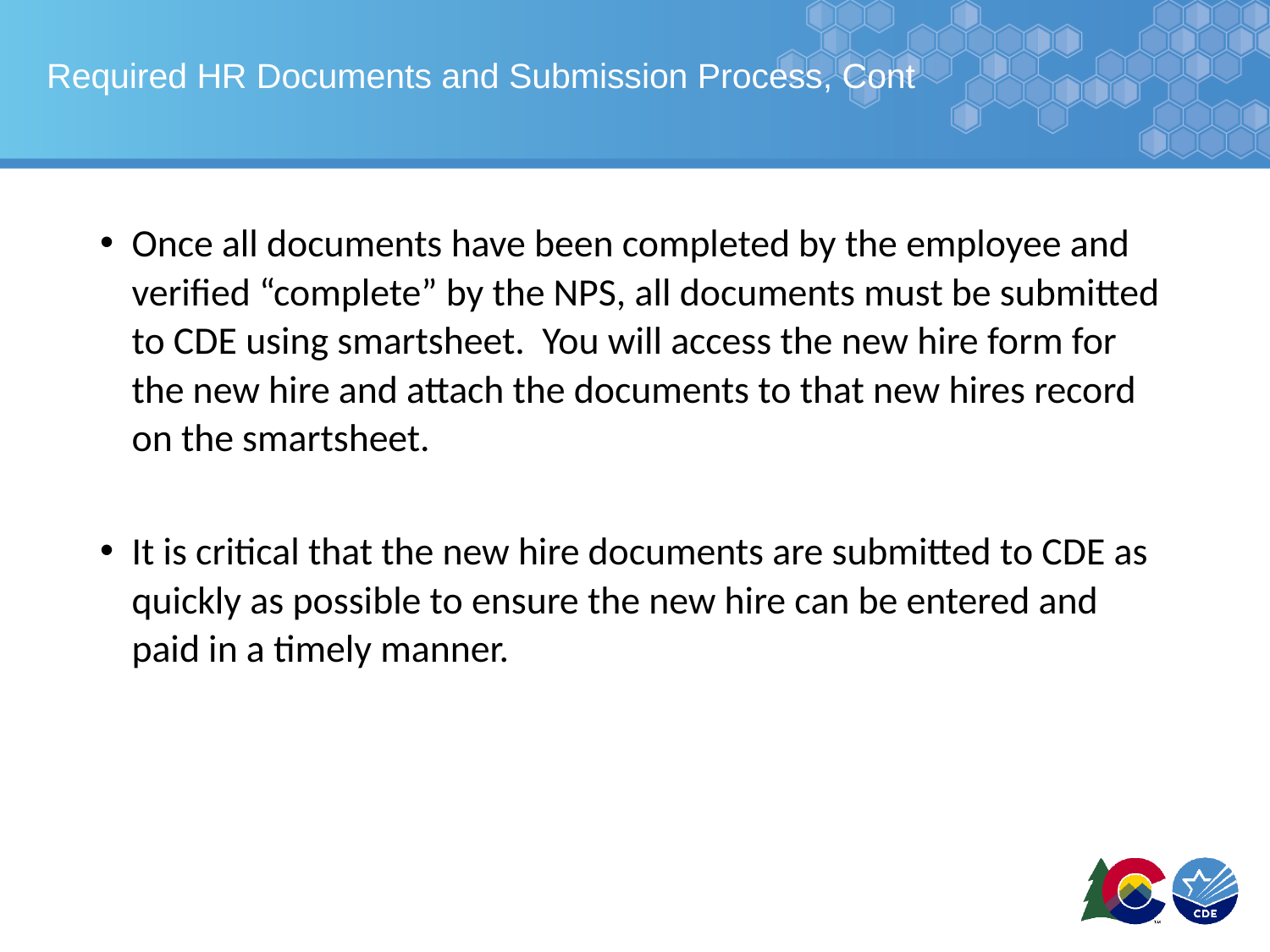

# Required HR Documents and Submission Process, Cont
Once all documents have been completed by the employee and verified “complete” by the NPS, all documents must be submitted to CDE using smartsheet.  You will access the new hire form for the new hire and attach the documents to that new hires record on the smartsheet.
It is critical that the new hire documents are submitted to CDE as quickly as possible to ensure the new hire can be entered and paid in a timely manner.